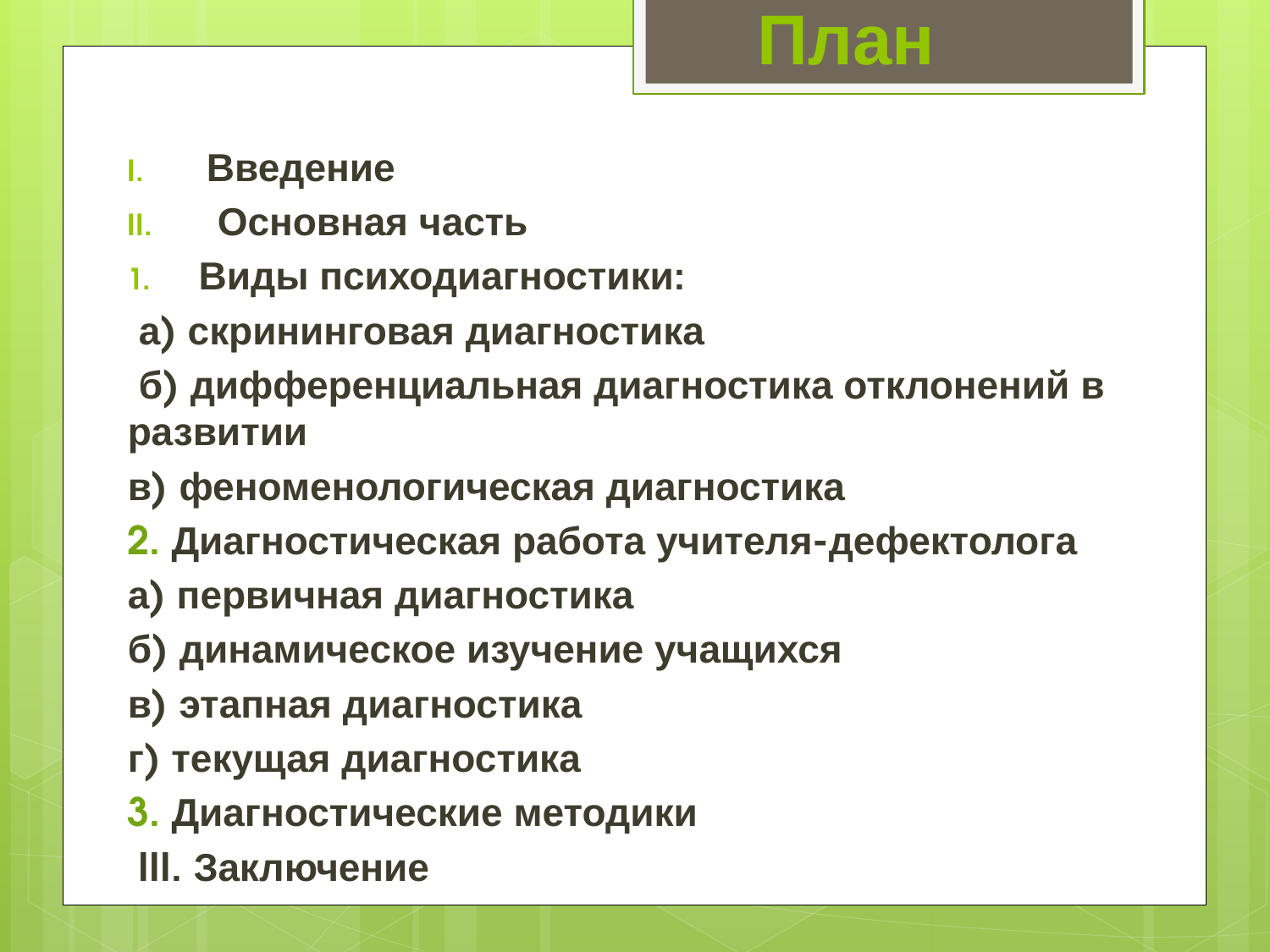

# План
Введение
 Основная часть
Виды психодиагностики:
 а) скрининговая диагностика
 б) дифференциальная диагностика отклонений в развитии
в) феноменологическая диагностика
2. Диагностическая работа учителя-дефектолога
а) первичная диагностика
б) динамическое изучение учащихся
в) этапная диагностика
г) текущая диагностика
3. Диагностические методики
 III. Заключение